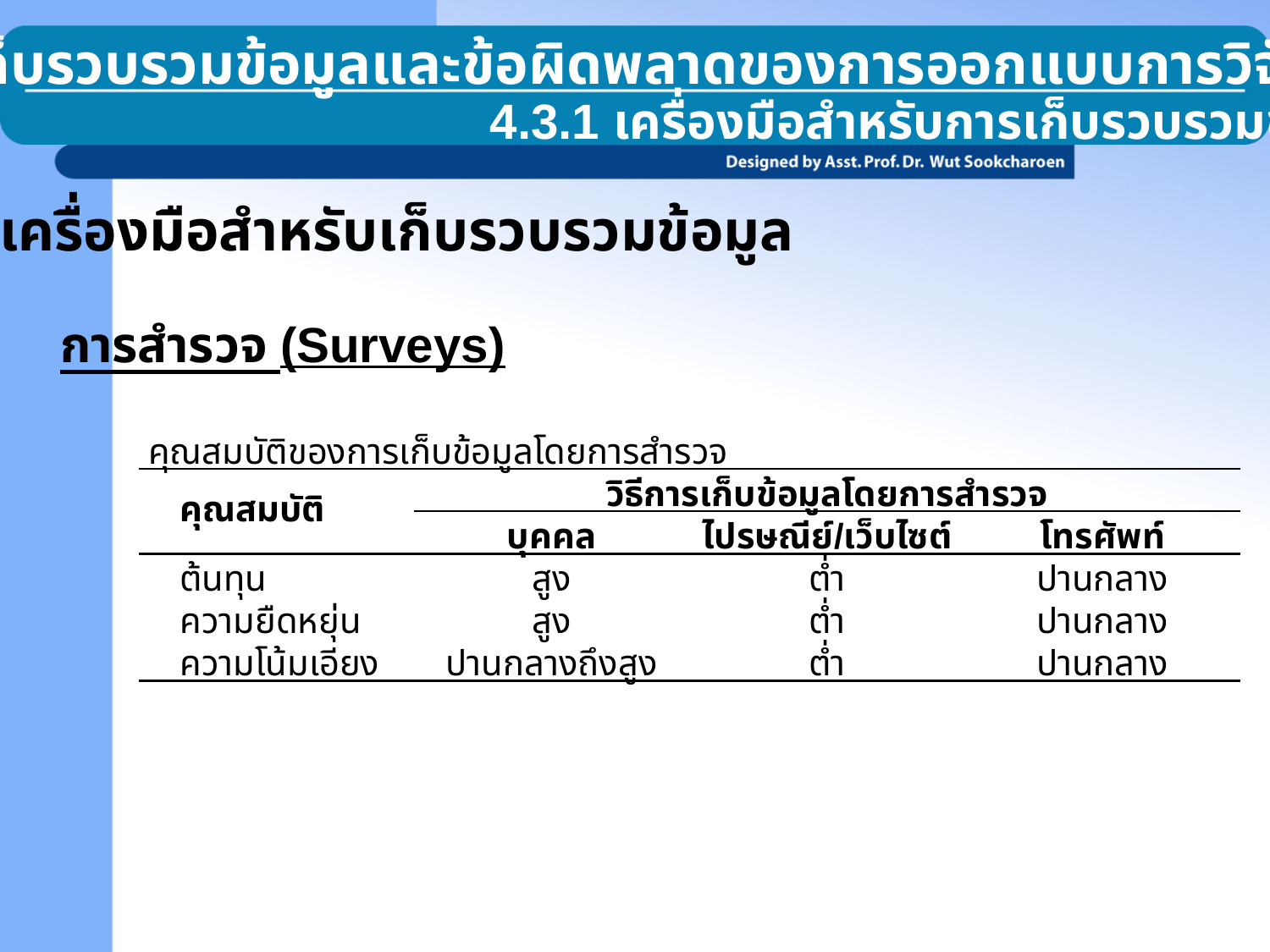

4.3 การเก็บรวบรวมข้อมูลและข้อผิดพลาดของการออกแบบการวิจัย
4.3.1 เครื่องมือสำหรับการเก็บรวบรวมข้อมูล
เครื่องมือสำหรับเก็บรวบรวมข้อมูล
การสำรวจ (Surveys)
| คุณสมบัติของการเก็บข้อมูลโดยการสำรวจ |  |  |  |
| --- | --- | --- | --- |
| คุณสมบัติ | วิธีการเก็บข้อมูลโดยการสำรวจ |  |  |
|  | บุคคล | ไปรษณีย์/เว็บไซต์ | โทรศัพท์ |
| ต้นทุน | สูง | ต่ำ | ปานกลาง |
| ความยืดหยุ่น | สูง | ต่ำ | ปานกลาง |
| ความโน้มเอียง | ปานกลางถึงสูง | ต่ำ | ปานกลาง |